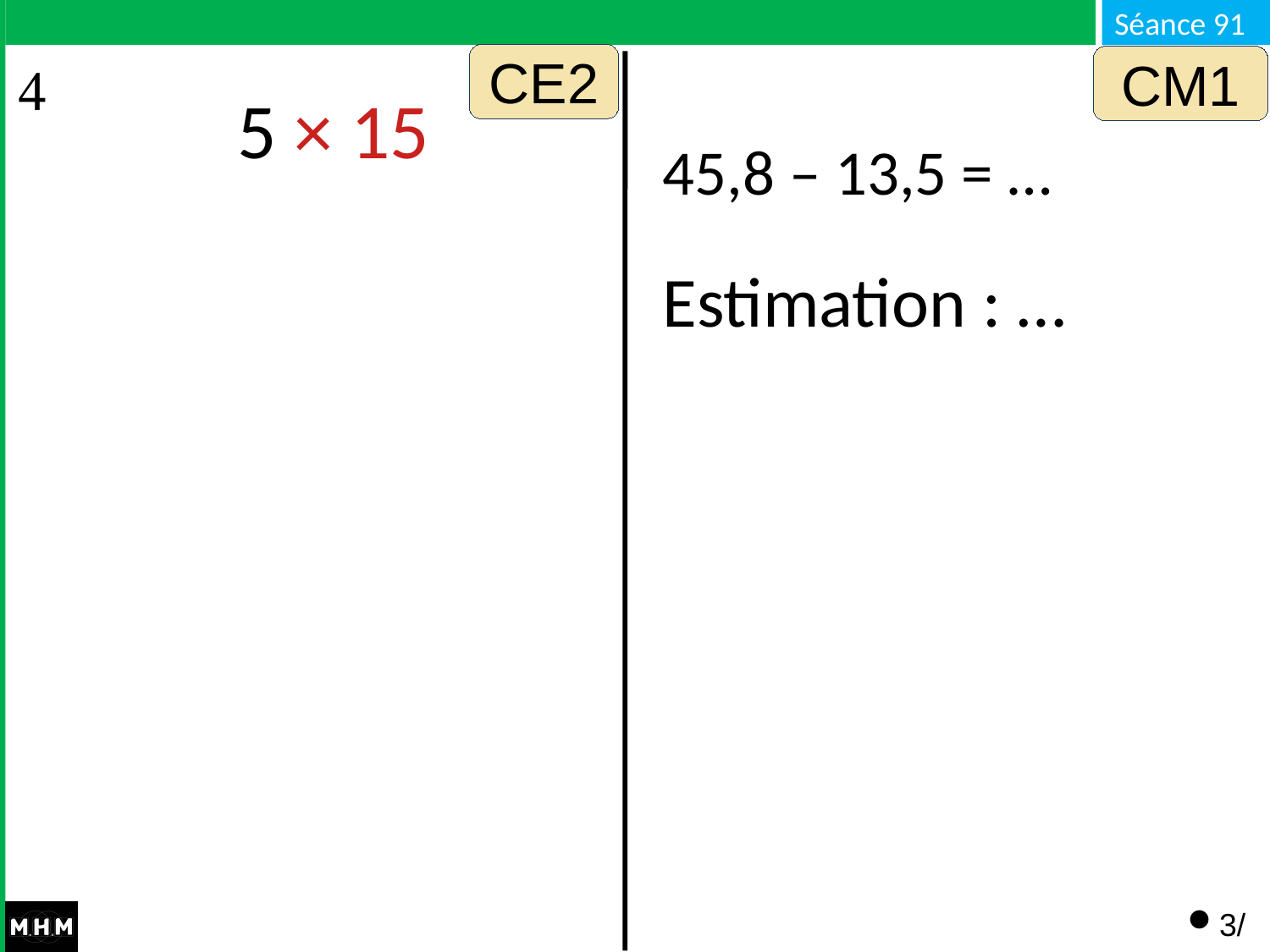

CE2
CM1

5 × 15
45,8 – 13,5 = …
Estimation : …
3/4